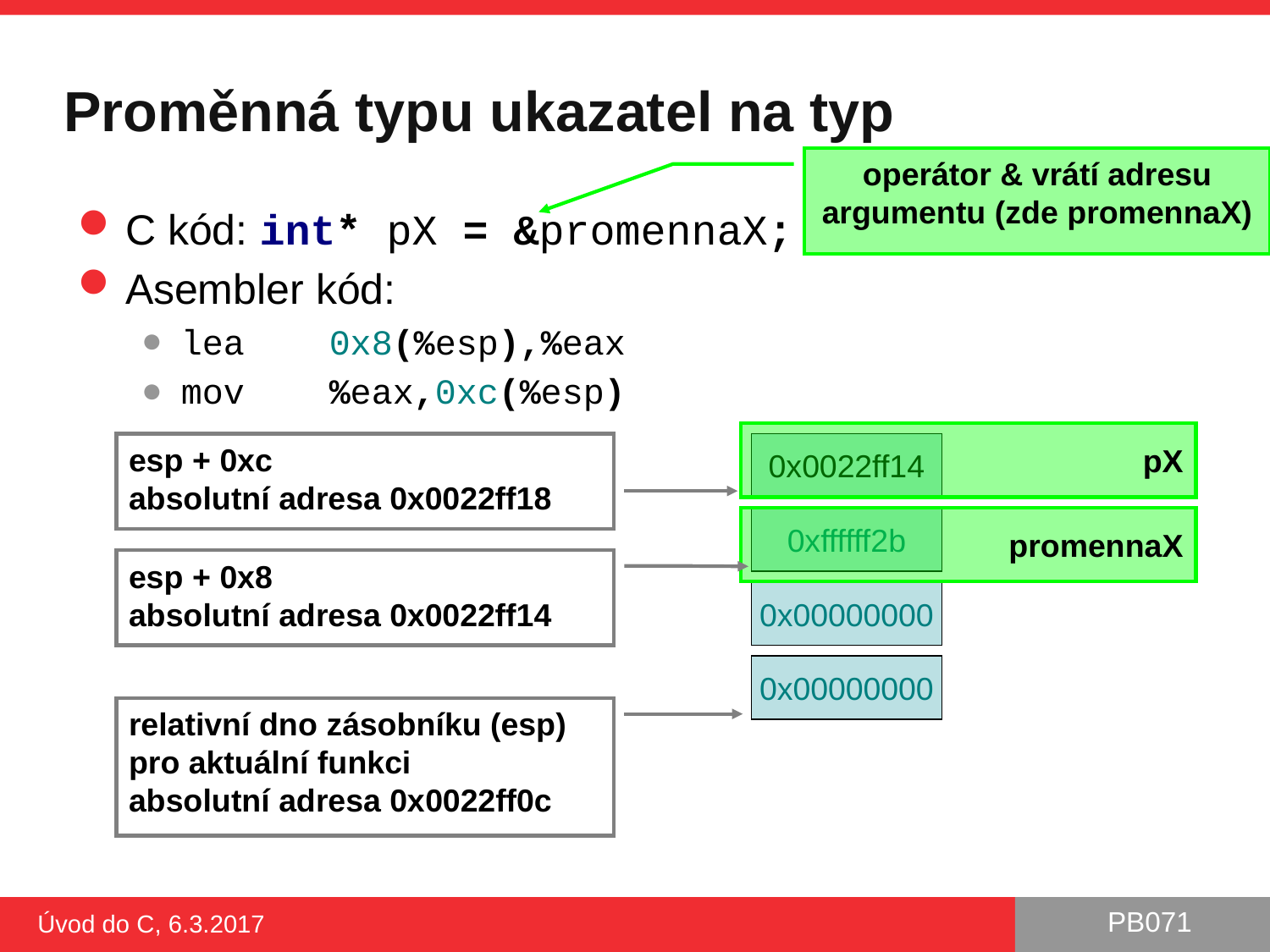

# Proměnná typu ukazatel na typ
operátor & vrátí adresu argumentu (zde promennaX)
C kód: int* pX = &promennaX;
Asembler kód:
lea    0x8(%esp),%eax
mov    %eax,0xc(%esp)

pX
esp + 0xc
absolutní adresa 0x0022ff18
0x0022ff14
promennaX
0xffffff2b
esp + 0x8
absolutní adresa 0x0022ff14

0x00000000
0x00000000
relativní dno zásobníku (esp)
pro aktuální funkci
absolutní adresa 0x0022ff0c
Úvod do C, 6.3.2017